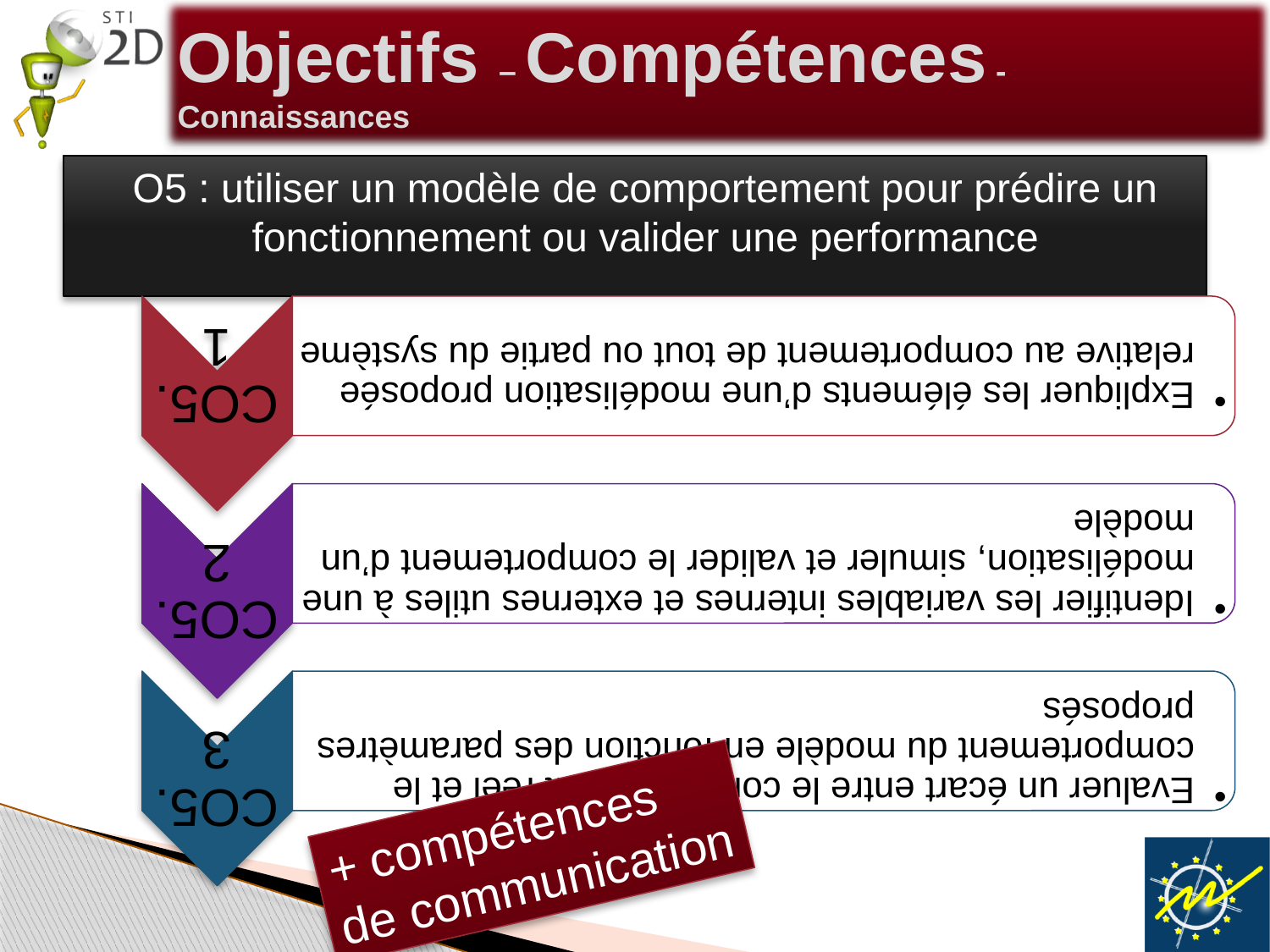

# Objectifs – Compétences - Connaissances
O5 : utiliser un modèle de comportement pour prédire un fonctionnement ou valider une performance

 CO5.1
Expliquer les éléments d’une modélisation proposée relative au comportement de tout ou partie du système
CO5.2
Identifier les variables internes et externes utiles à une modélisation, simuler et valider le comportement d’un modèle
CO5.3
Evaluer un écart entre le comportement réel et le comportement du modèle en fonction des paramètres proposés
+ compétences de communication